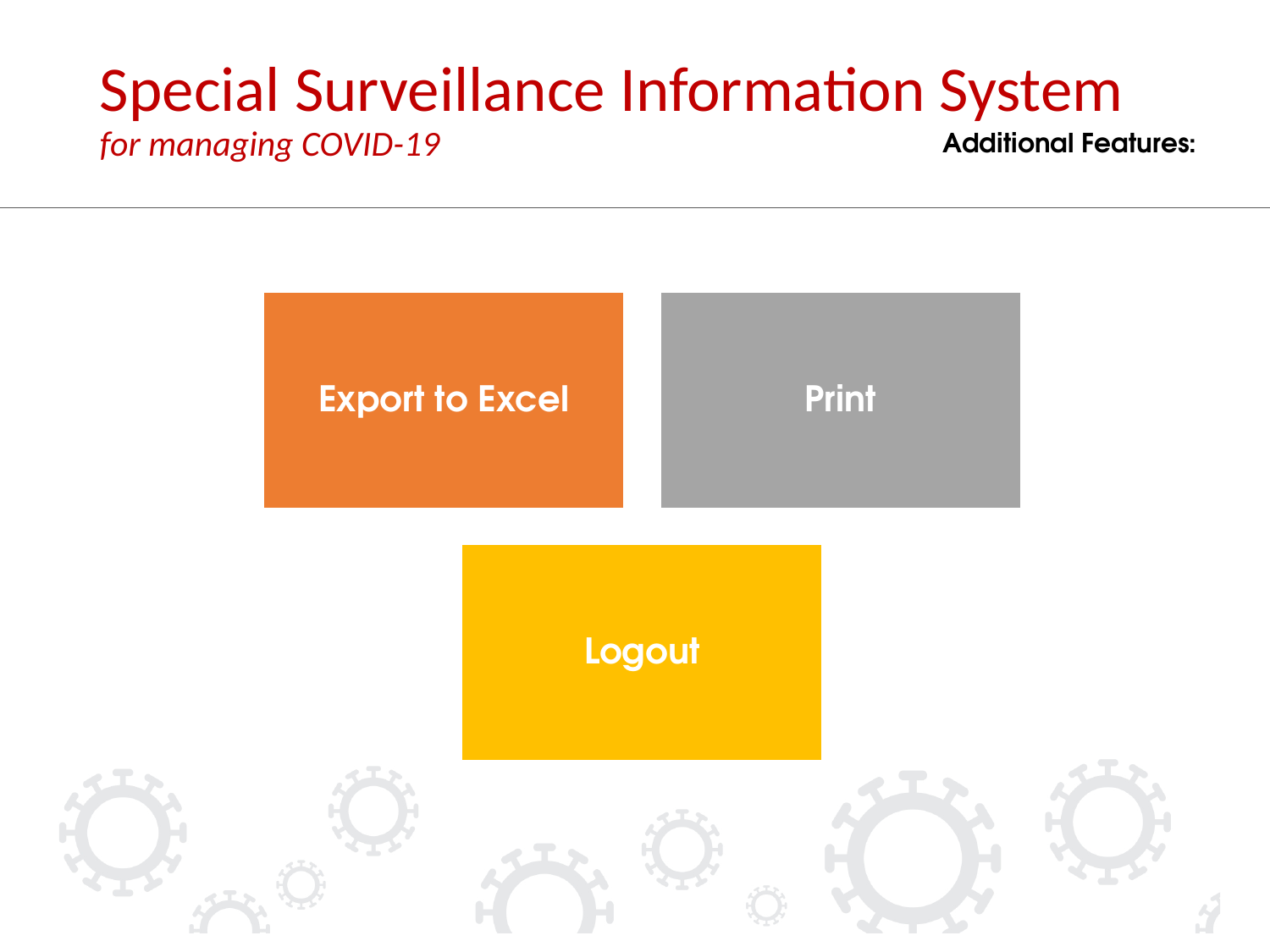

Special Surveillance Information System
for managing COVID-19
Additional Features:

Export to Excel
Print
Logout